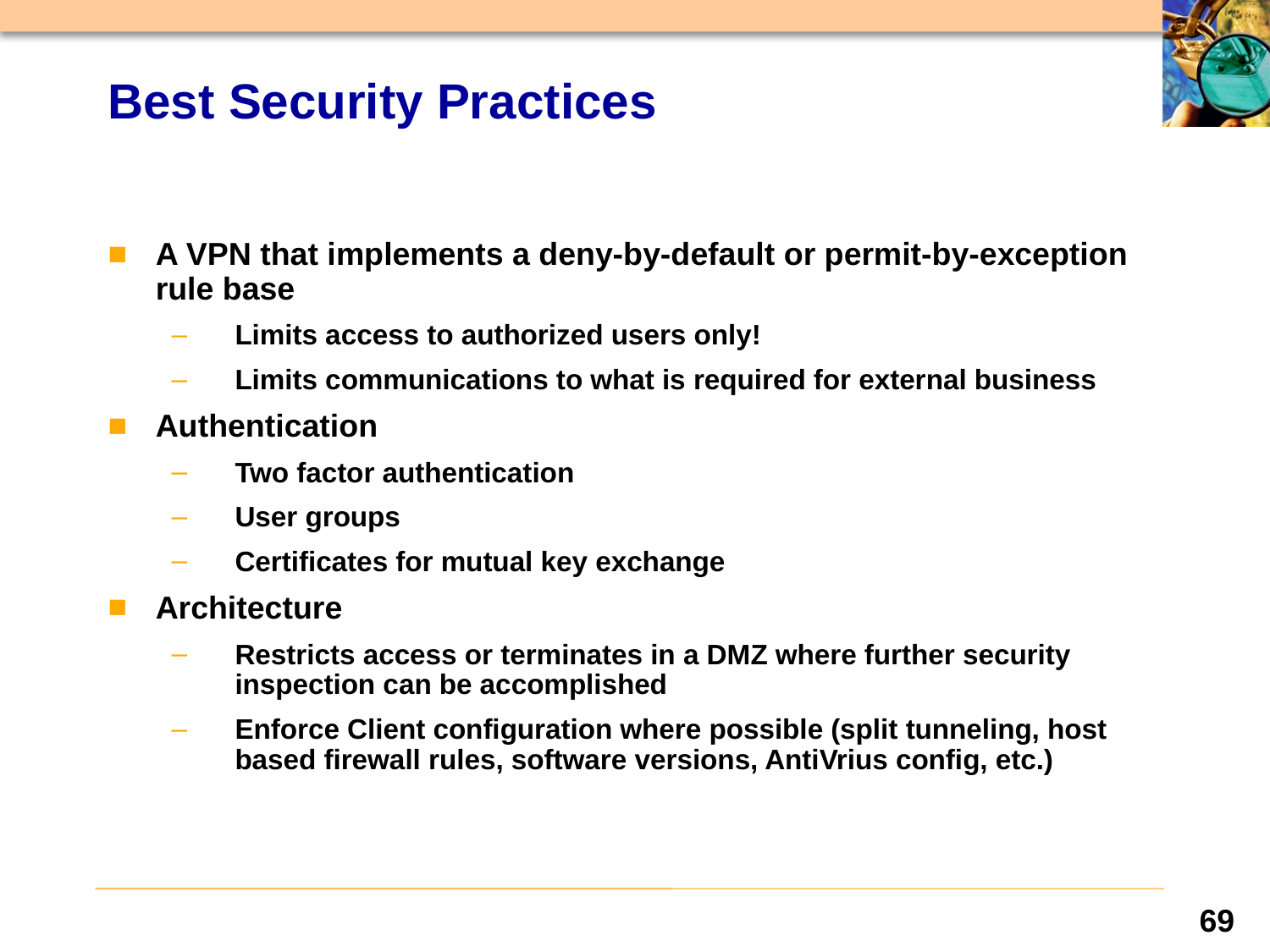

# Best Security Practices

A VPN that implements a deny-by-default or permit-by-exception rule base
Limits access to authorized users only!
Limits communications to what is required for external business
Authentication
Two factor authentication
User groups
Certificates for mutual key exchange
Architecture
Restricts access or terminates in a DMZ where further security inspection can be accomplished
Enforce Client configuration where possible (split tunneling, host based firewall rules, software versions, AntiVrius config, etc.)